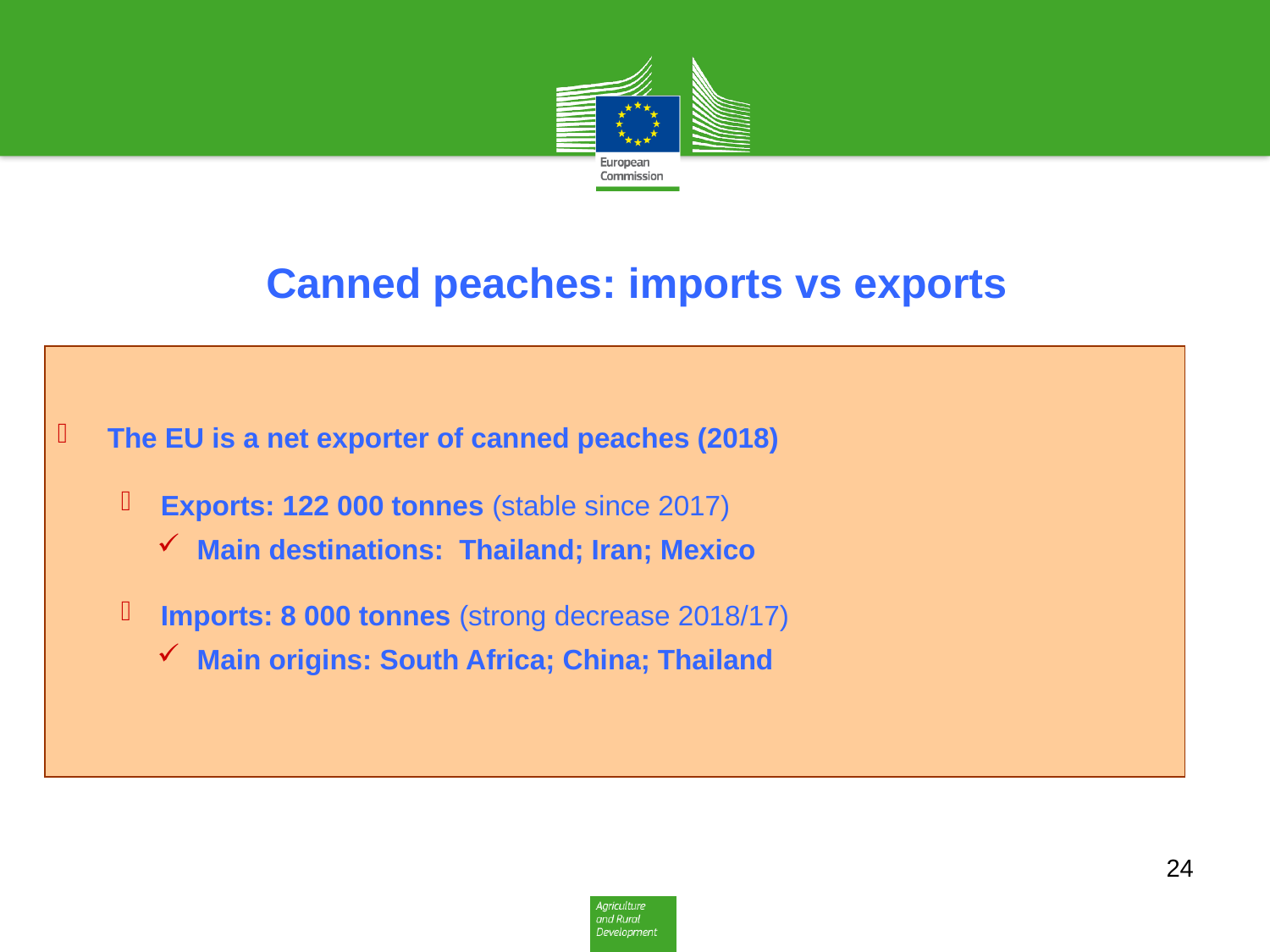

# Canned peaches: imports vs exports

The EU is a net exporter of canned peaches (2018)

Exports: 122 000 tonnes (stable since 2017)
Main destinations:  Thailand; Iran; Mexico
Imports: 8 000 tonnes (strong decrease 2018/17)
Main origins: South Africa; China; Thailand

24